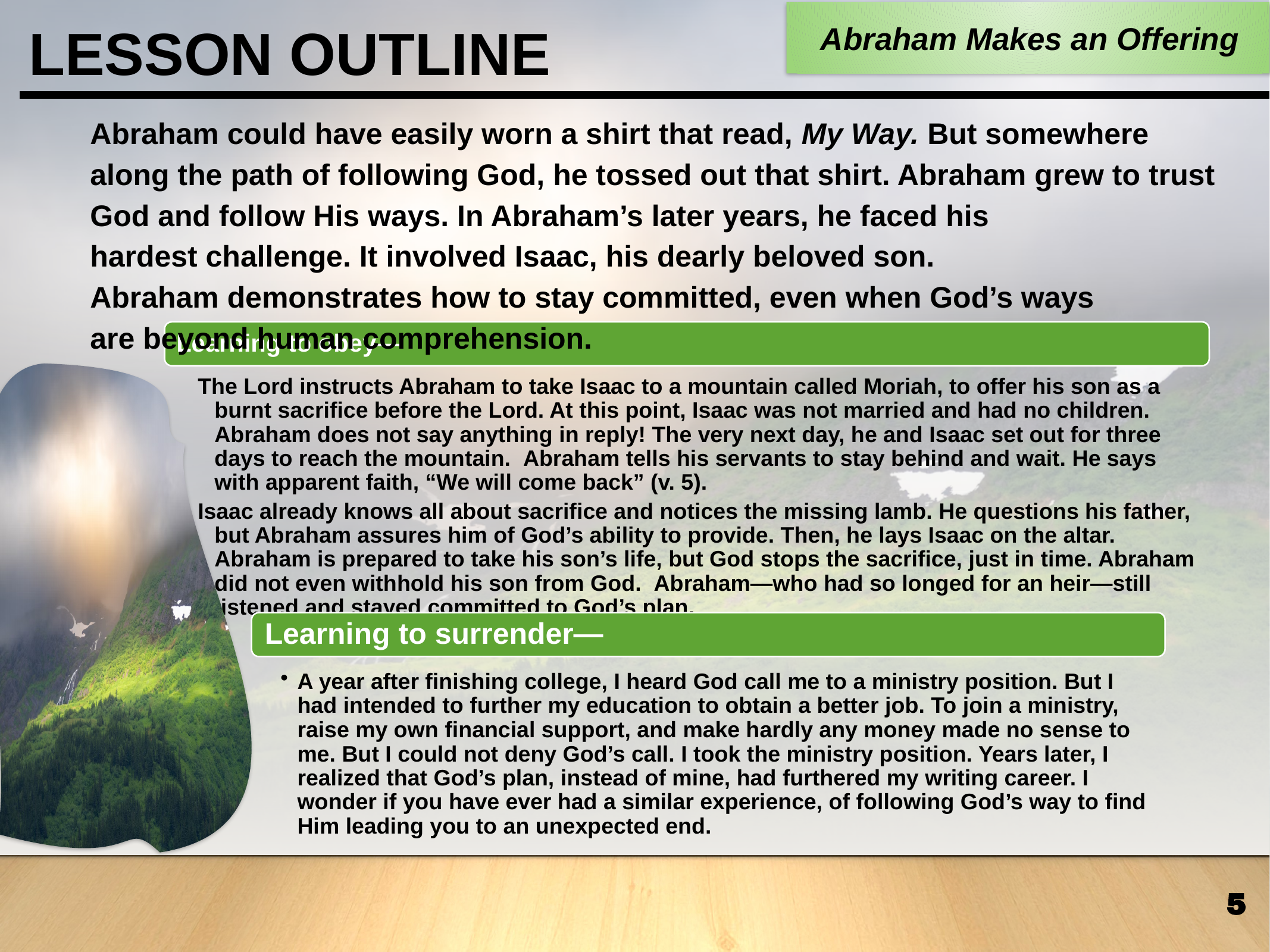

Abraham Makes an Offering
LESSON OUTLINE
Abraham could have easily worn a shirt that read, My Way. But somewhere along the path of following God, he tossed out that shirt. Abraham grew to trust God and follow His ways. In Abraham’s later years, he faced his hardest challenge. It involved Isaac, his dearly beloved son. Abraham demonstrates how to stay committed, even when God’s ways are beyond human comprehension.
Learning to obey—
The Lord instructs Abraham to take Isaac to a mountain called Moriah, to offer his son as a burnt sacrifice before the Lord. At this point, Isaac was not married and had no children. Abraham does not say anything in reply! The very next day, he and Isaac set out for three days to reach the mountain.  Abraham tells his servants to stay behind and wait. He says with apparent faith, “We will come back” (v. 5).
Isaac already knows all about sacrifice and notices the missing lamb. He questions his father, but Abraham assures him of God’s ability to provide. Then, he lays Isaac on the altar. Abraham is prepared to take his son’s life, but God stops the sacrifice, just in time. Abraham did not even withhold his son from God.  Abraham—who had so longed for an heir—still listened and stayed committed to God’s plan.

Learning to surrender—
A year after finishing college, I heard God call me to a ministry position. But I had intended to further my education to obtain a better job. To join a ministry, raise my own financial support, and make hardly any money made no sense to me. But I could not deny God’s call. I took the ministry position. Years later, I realized that God’s plan, instead of mine, had furthered my writing career. I wonder if you have ever had a similar experience, of following God’s way to find Him leading you to an unexpected end.
5